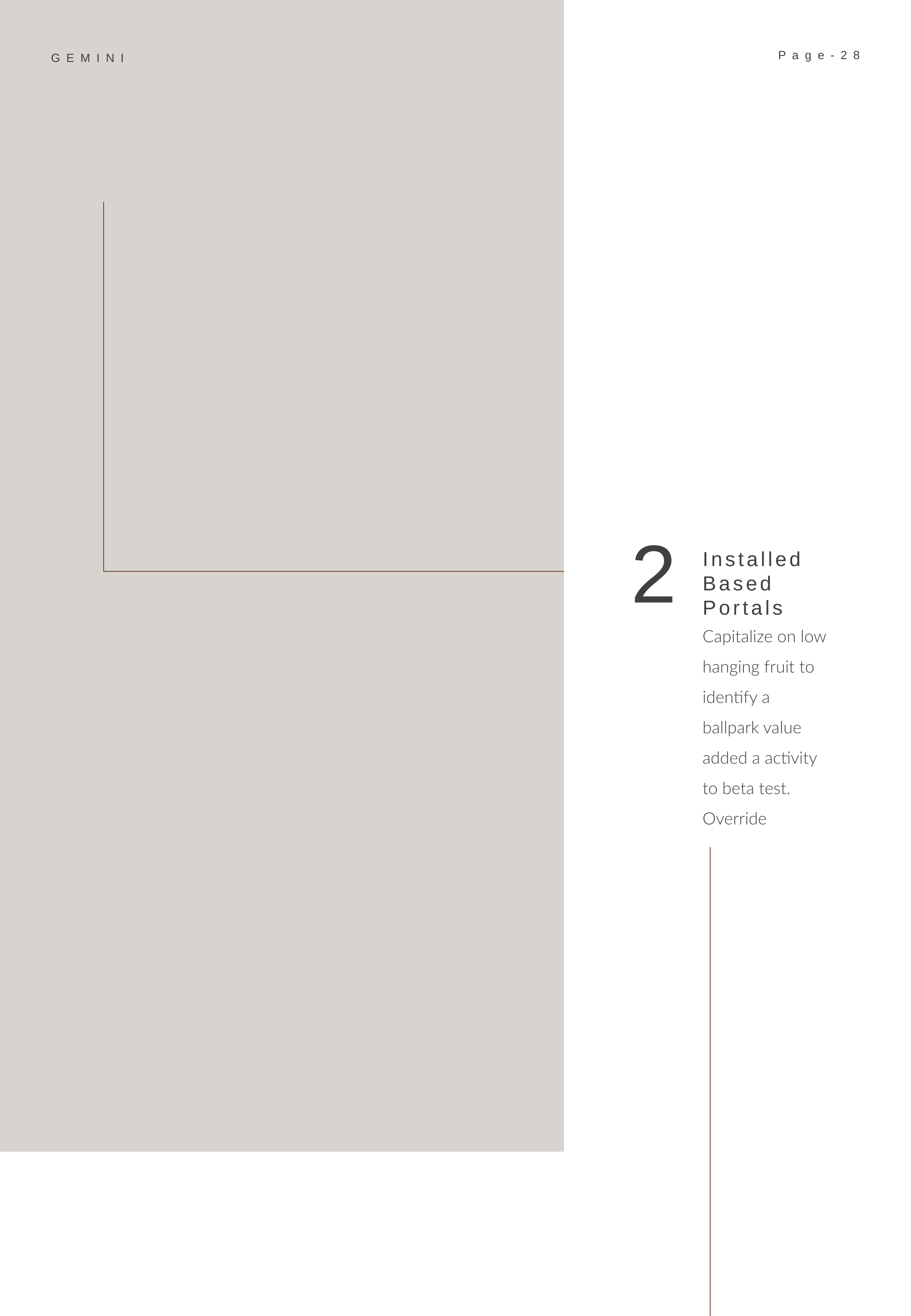

Page-28
GEMINI
2
Installed
Based Portals
Capitalize on low hanging fruit to identify a ballpark value added a activity to beta test. Override